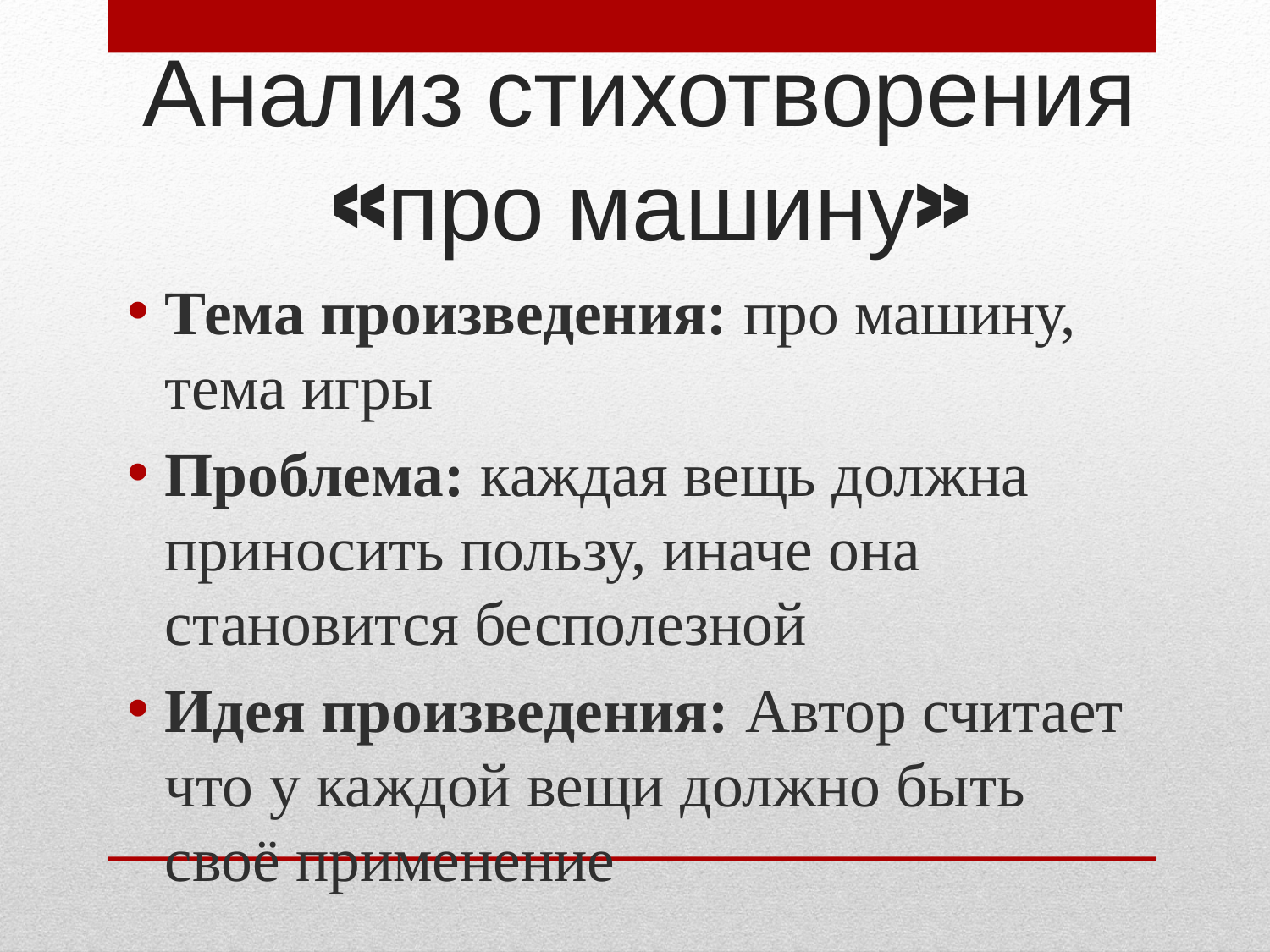

# Анализ стихотворения «про машину»
Тема произведения: про машину, тема игры
Проблема: каждая вещь должна приносить пользу, иначе она становится бесполезной
Идея произведения: Автор считает что у каждой вещи должно быть своё применение